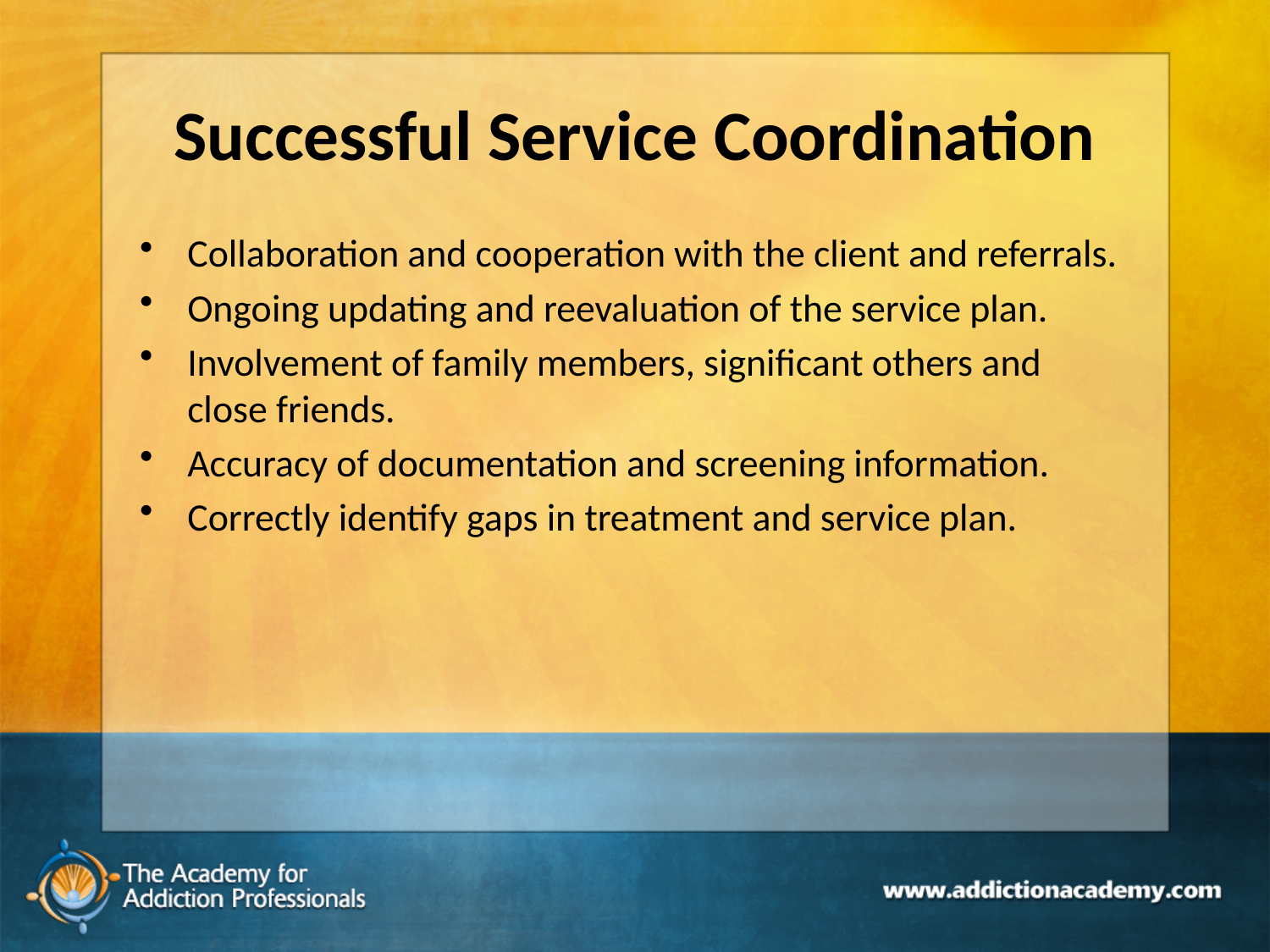

# Successful Service Coordination
Collaboration and cooperation with the client and referrals.
Ongoing updating and reevaluation of the service plan.
Involvement of family members, significant others and close friends.
Accuracy of documentation and screening information.
Correctly identify gaps in treatment and service plan.